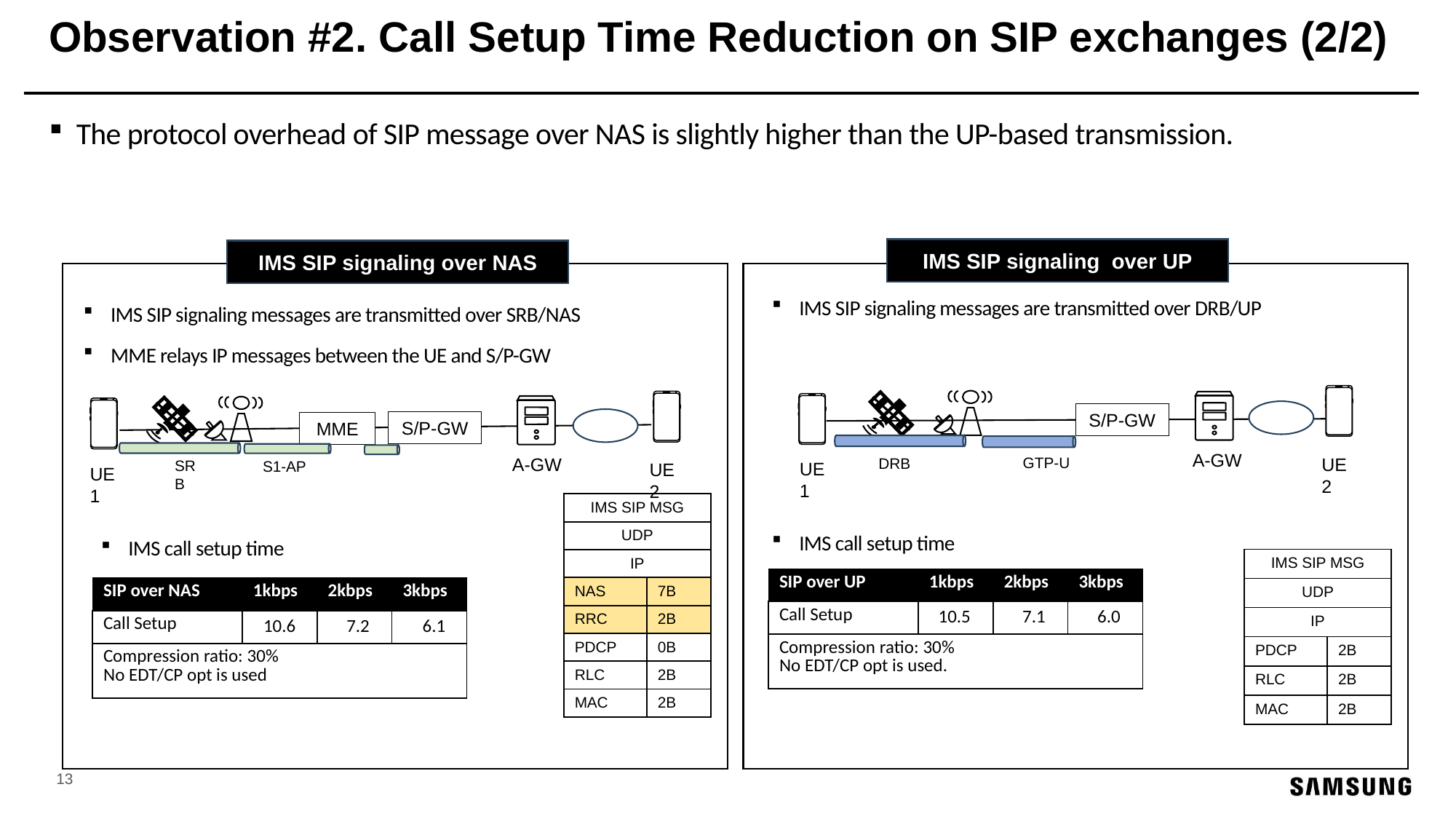

# Observation #2. Call Setup Time Reduction on SIP exchanges (2/2)
The protocol overhead of SIP message over NAS is slightly higher than the UP-based transmission.
IMS SIP signaling  over UP
IMS SIP signaling over NAS

IMS SIP signaling messages are transmitted over DRB/UP
IMS SIP signaling messages are transmitted over SRB/NAS
MME relays IP messages between the UE and S/P-GW

S/P-GW

A-GW
UE2
GTP-U
DRB
UE1

S/P-GW
MME

A-GW
SRB
S1-AP
UE2
UE1
| IMS SIP MSG |  |
| --- | --- |
| UDP |  |
| IP |  |
| NAS | 7B |
| RRC | 2B |
| PDCP | 0B |
| RLC | 2B |
| MAC | 2B |
IMS call setup time
IMS call setup time
| IMS SIP MSG |  |
| --- | --- |
| UDP |  |
| IP |  |
| PDCP | 2B |
| RLC | 2B |
| MAC | 2B |
| SIP over UP | 1kbps | 2kbps | 3kbps |
| --- | --- | --- | --- |
| Call Setup | 10.5 | 7.1 | 6.0 |
| Compression ratio: 30% No EDT/CP opt is used. |  |  |  |
| SIP over NAS | 1kbps | 2kbps | 3kbps |
| --- | --- | --- | --- |
| Call Setup | 10.6 | 7.2 | 6.1 |
| Compression ratio: 30% No EDT/CP opt is used |  |  |  |
13